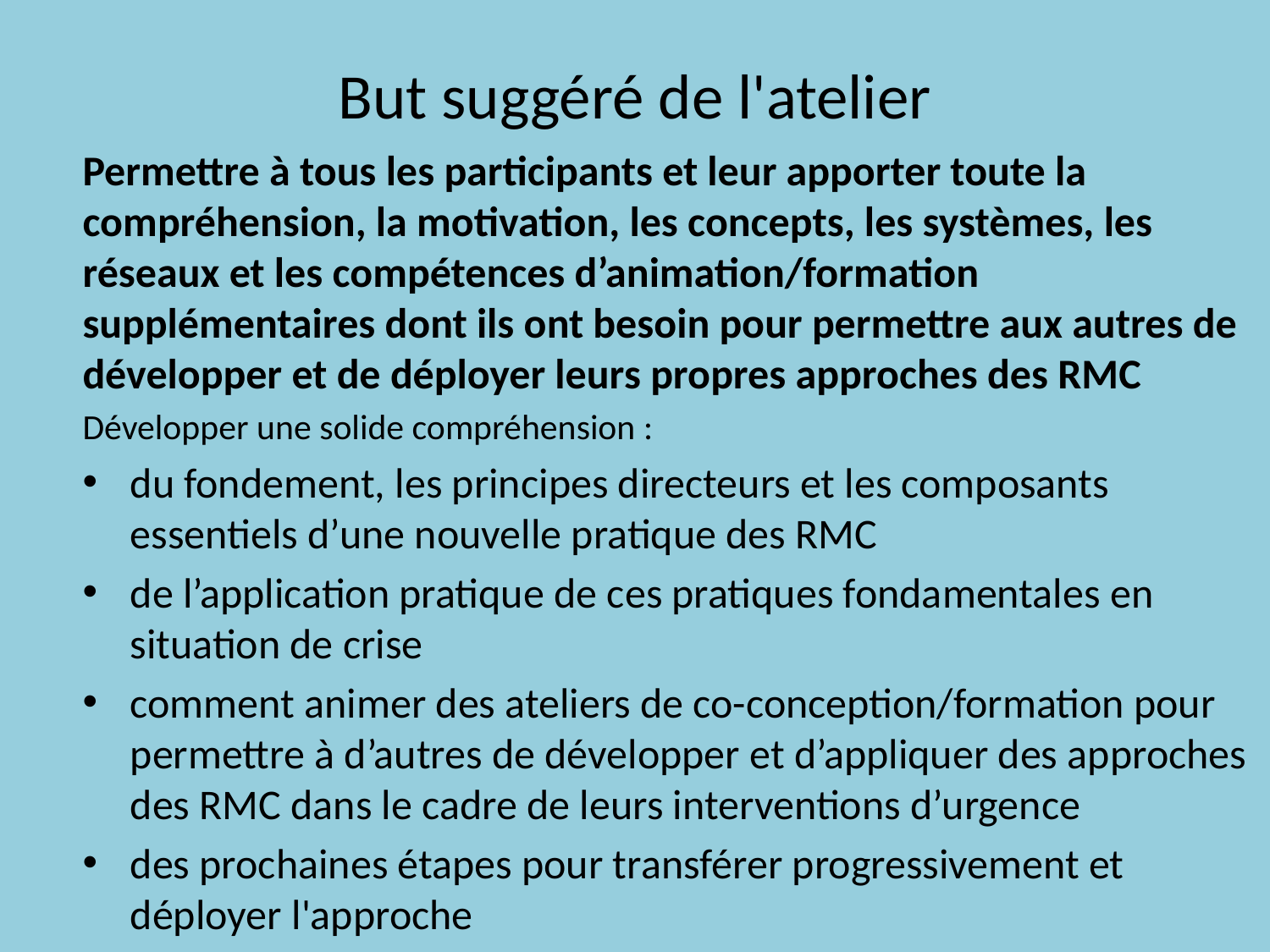

# But suggéré de l'atelier
Permettre à tous les participants et leur apporter toute la compréhension, la motivation, les concepts, les systèmes, les réseaux et les compétences d’animation/formation supplémentaires dont ils ont besoin pour permettre aux autres de développer et de déployer leurs propres approches des RMC
Développer une solide compréhension :
du fondement, les principes directeurs et les composants essentiels d’une nouvelle pratique des RMC
de l’application pratique de ces pratiques fondamentales en situation de crise
comment animer des ateliers de co-conception/formation pour permettre à d’autres de développer et d’appliquer des approches des RMC dans le cadre de leurs interventions d’urgence
des prochaines étapes pour transférer progressivement et déployer l'approche